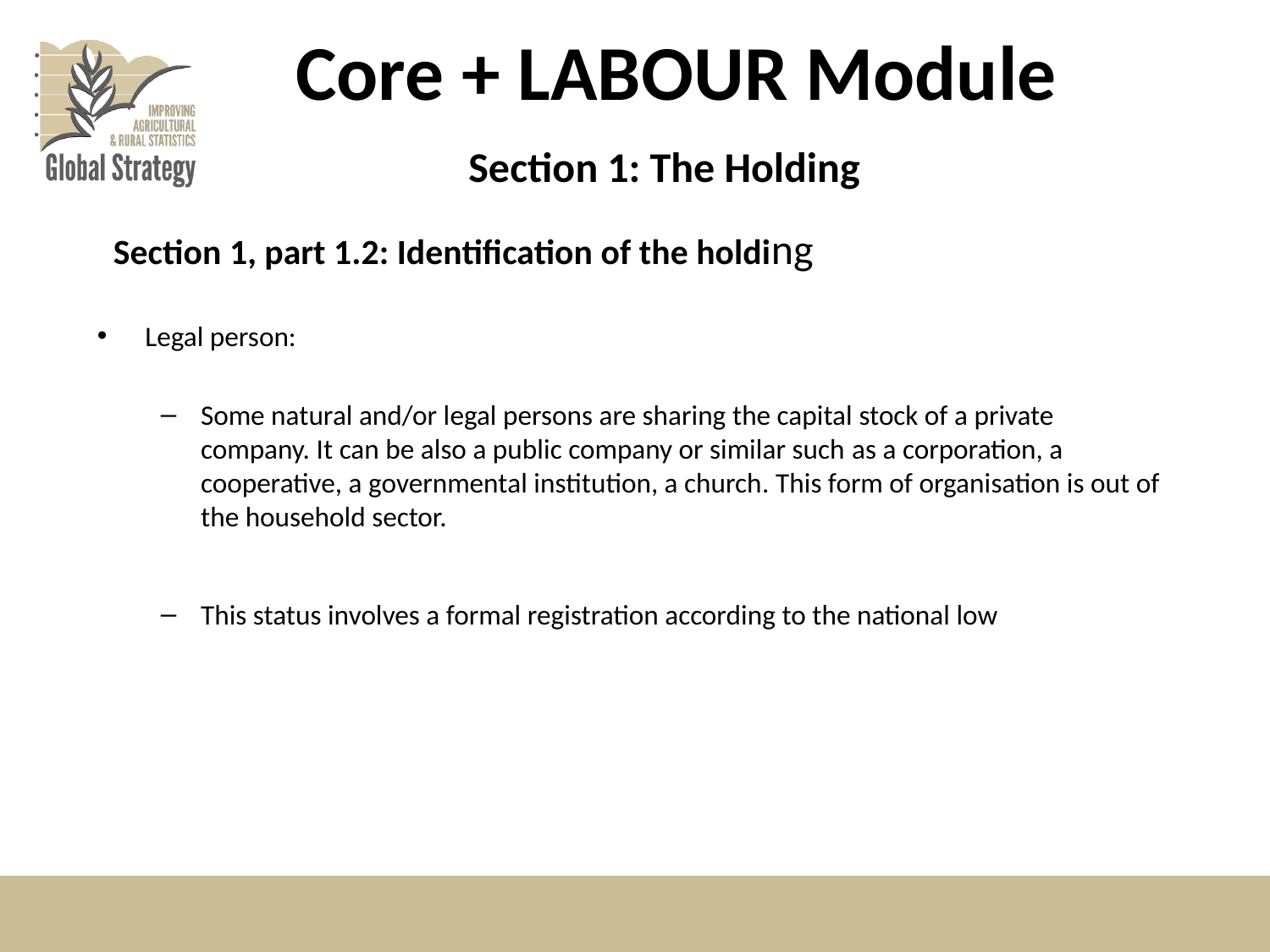

# Core + LABOUR Module
Section 1: The Holding
Section 1, part 1.2: Identification of the holding

Legal person:

Some natural and/or legal persons are sharing the capital stock of a private company. It can be also a public company or similar such as a corporation, a cooperative, a governmental institution, a church. This form of organisation is out of the household sector.

This status involves a formal registration according to the national low